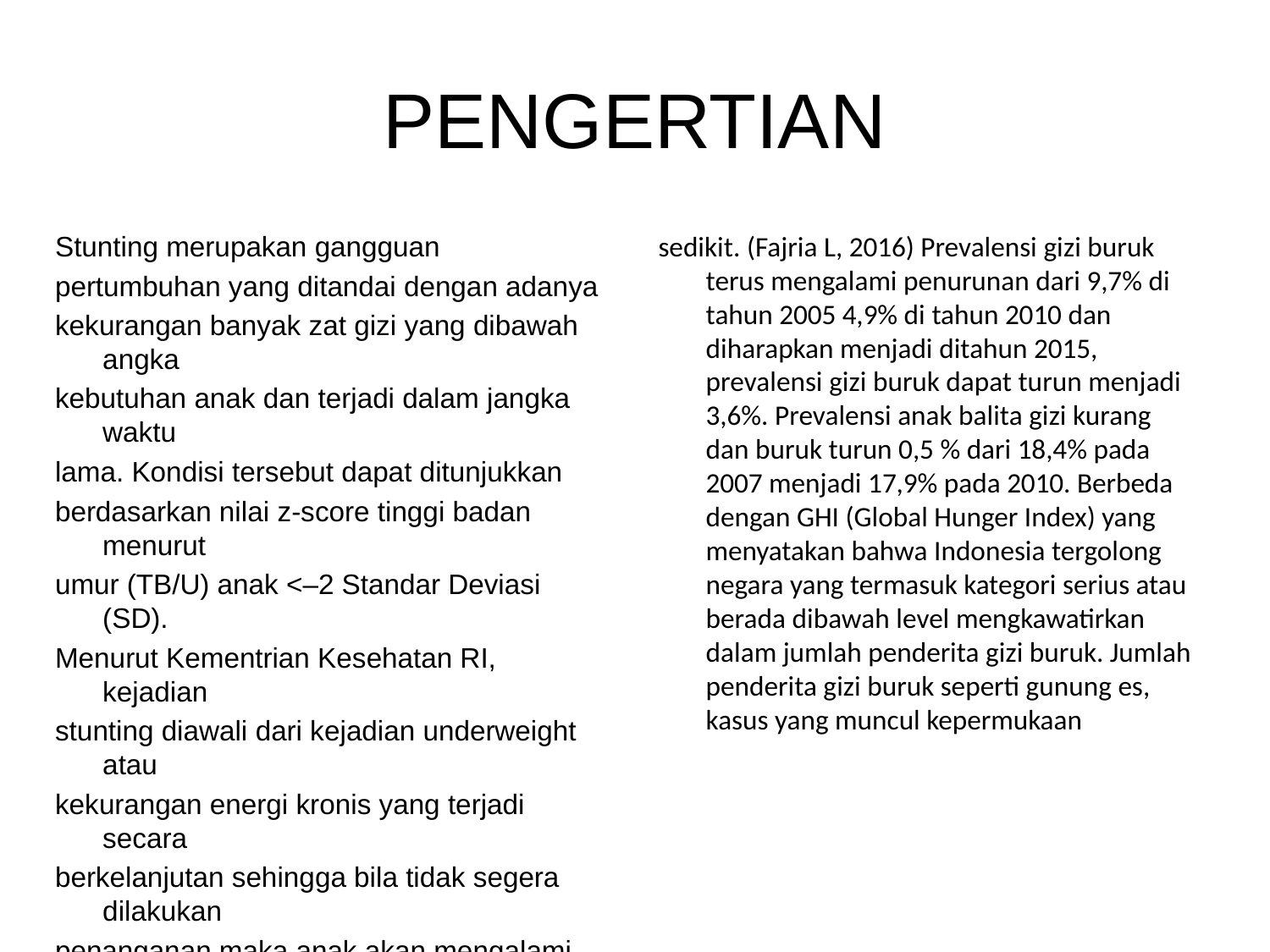

# PENGERTIAN
Stunting merupakan gangguan
pertumbuhan yang ditandai dengan adanya
kekurangan banyak zat gizi yang dibawah angka
kebutuhan anak dan terjadi dalam jangka waktu
lama. Kondisi tersebut dapat ditunjukkan
berdasarkan nilai z-score tinggi badan menurut
umur (TB/U) anak <–2 Standar Deviasi (SD).
Menurut Kementrian Kesehatan RI, kejadian
stunting diawali dari kejadian underweight atau
kekurangan energi kronis yang terjadi secara
berkelanjutan sehingga bila tidak segera dilakukan
penanganan maka anak akan mengalami stunting,
sehingga kecukupan dan peningkatan energi
sangat dibutuhkan oleh anak stunting (Permatasari
& Adi, 2018).
sedikit. (Fajria L, 2016) Prevalensi gizi buruk terus mengalami penurunan dari 9,7% di tahun 2005 4,9% di tahun 2010 dan diharapkan menjadi ditahun 2015, prevalensi gizi buruk dapat turun menjadi 3,6%. Prevalensi anak balita gizi kurang dan buruk turun 0,5 % dari 18,4% pada 2007 menjadi 17,9% pada 2010. Berbeda dengan GHI (Global Hunger Index) yang menyatakan bahwa Indonesia tergolong negara yang termasuk kategori serius atau berada dibawah level mengkawatirkan dalam jumlah penderita gizi buruk. Jumlah penderita gizi buruk seperti gunung es, kasus yang muncul kepermukaan